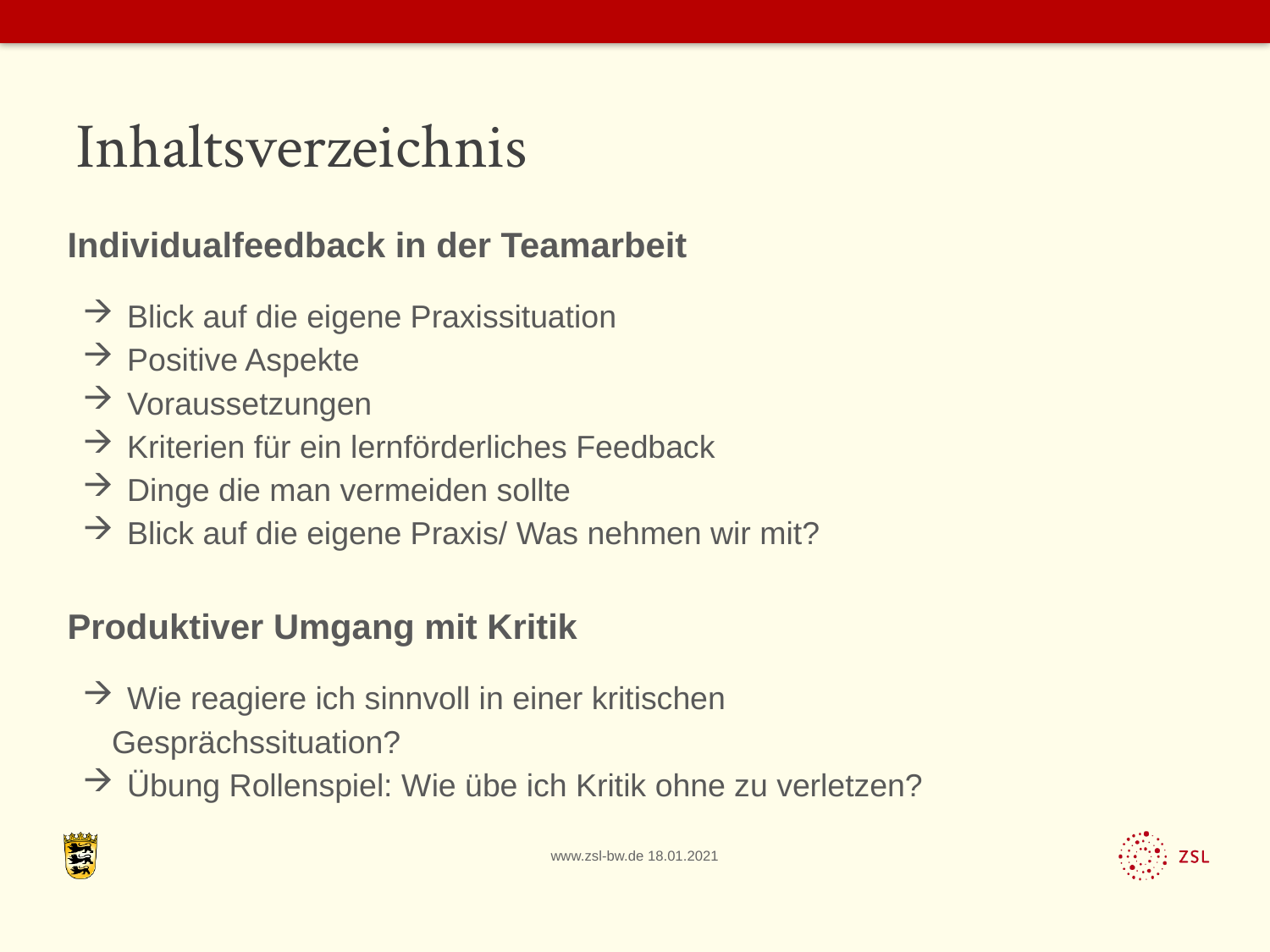

# Inhaltsverzeichnis
Individualfeedback in der Teamarbeit

 Blick auf die eigene Praxissituation
 Positive Aspekte
 Voraussetzungen
 Kriterien für ein lernförderliches Feedback
 Dinge die man vermeiden sollte
 Blick auf die eigene Praxis/ Was nehmen wir mit?

Produktiver Umgang mit Kritik

 Wie reagiere ich sinnvoll in einer kritischen
     Gesprächssituation?
 Übung Rollenspiel: Wie übe ich Kritik ohne zu verletzen?